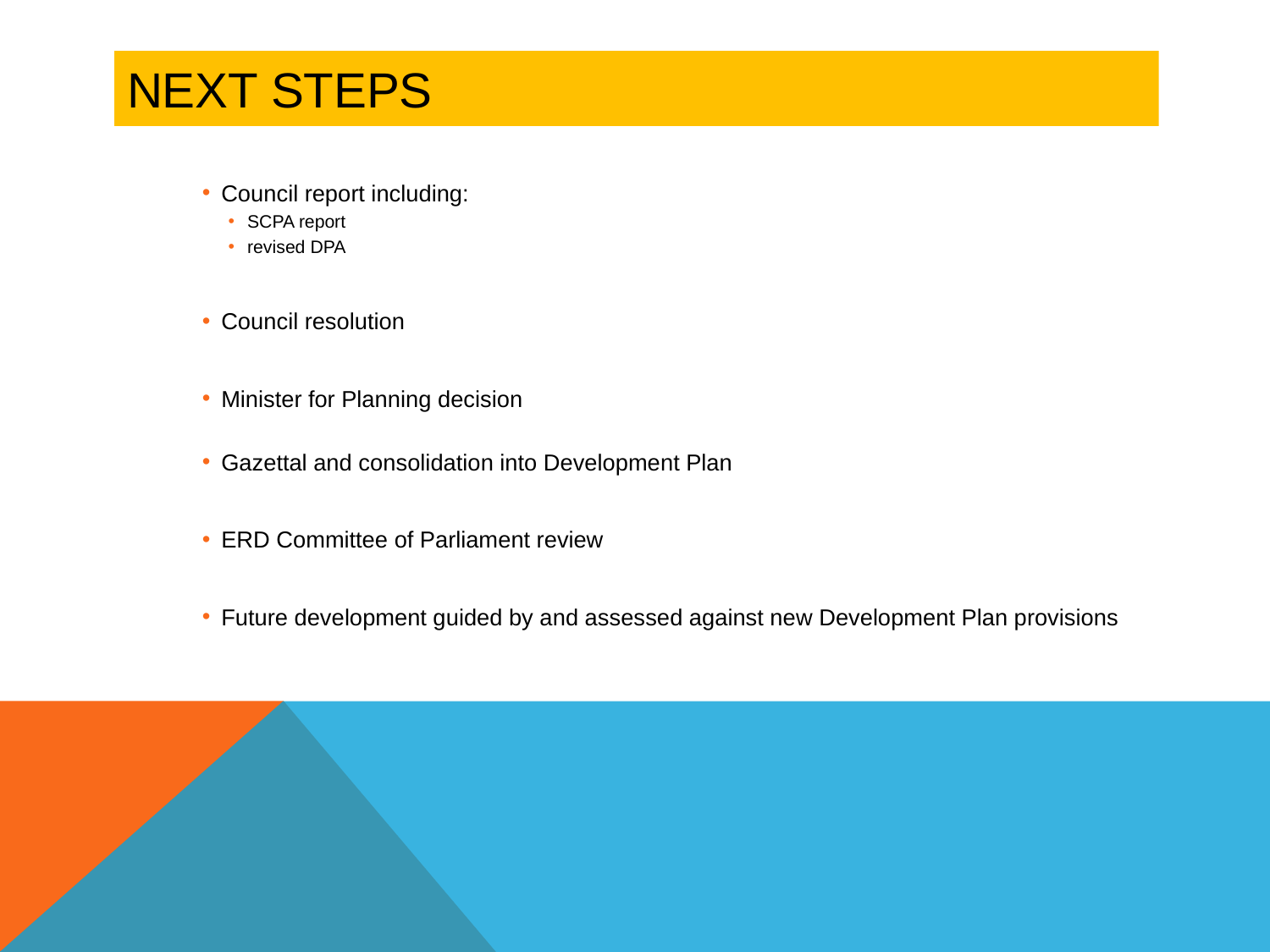

# Next steps

Council report including:
SCPA report
revised DPA

Council resolution

Minister for Planning decision

Gazettal and consolidation into Development Plan

ERD Committee of Parliament review

Future development guided by and assessed against new Development Plan provisions